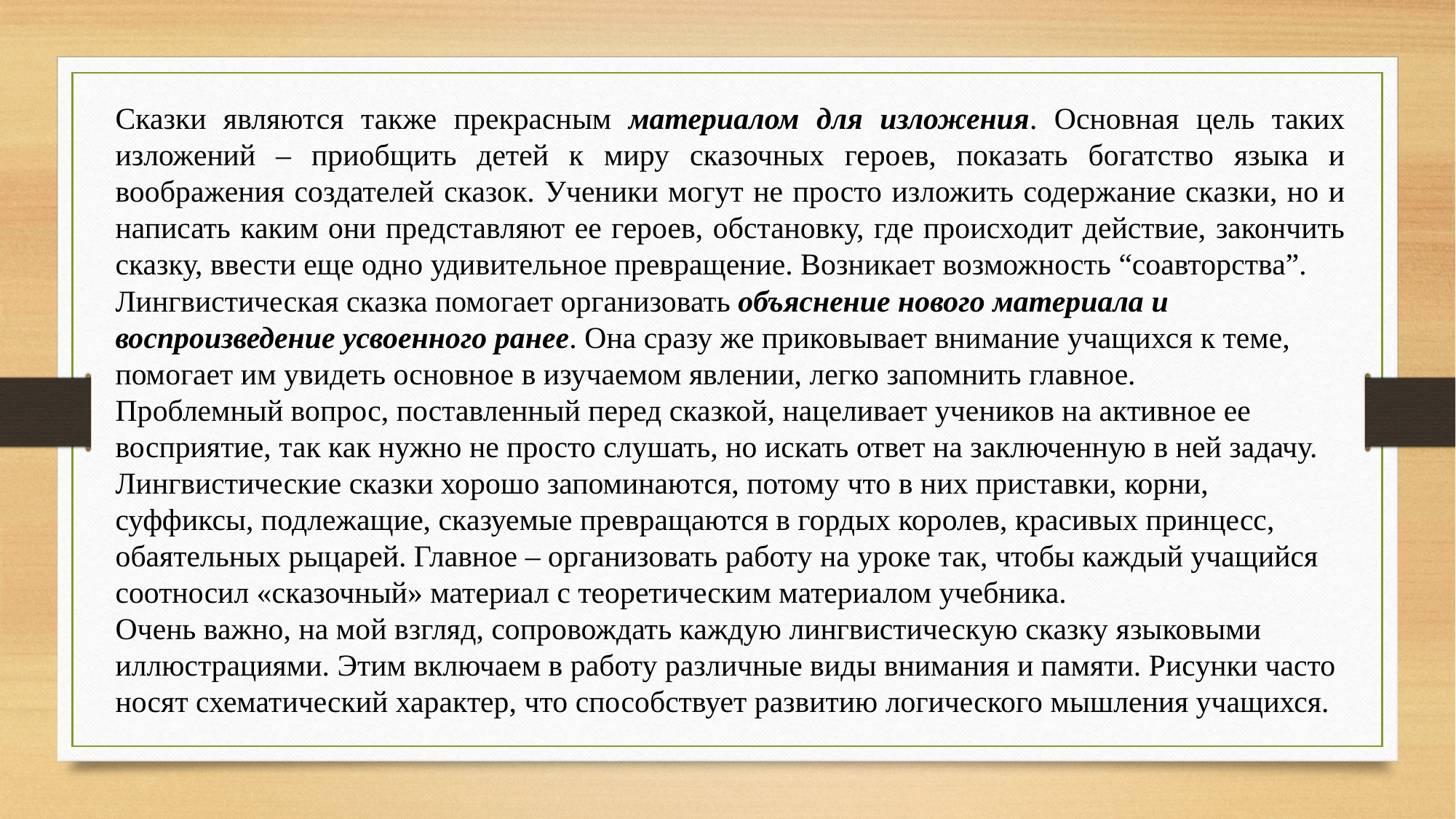

Сказки являются также прекрасным материалом для изложения. Основная цель таких изложений – приобщить детей к миру сказочных героев, показать богатство языка и воображения создателей сказок. Ученики могут не просто изложить содержание сказки, но и написать каким они представляют ее героев, обстановку, где происходит действие, закончить сказку, ввести еще одно удивительное превращение. Возникает возможность “соавторства”.
Лингвистическая сказка помогает организовать объяснение нового материала и воспроизведение усвоенного ранее. Она сразу же приковывает внимание учащихся к теме, помогает им увидеть основное в изучаемом явлении, легко запомнить главное.
Проблемный вопрос, поставленный перед сказкой, нацеливает учеников на активное ее восприятие, так как нужно не просто слушать, но искать ответ на заключенную в ней задачу. Лингвистические сказки хорошо запоминаются, потому что в них приставки, корни, суффиксы, подлежащие, сказуемые превращаются в гордых королев, красивых принцесс, обаятельных рыцарей. Главное – организовать работу на уроке так, чтобы каждый учащийся соотносил «сказочный» материал с теоретическим материалом учебника.
Очень важно, на мой взгляд, сопровождать каждую лингвистическую сказку языковыми иллюстрациями. Этим включаем в работу различные виды внимания и памяти. Рисунки часто носят схематический характер, что способствует развитию логического мышления учащихся.